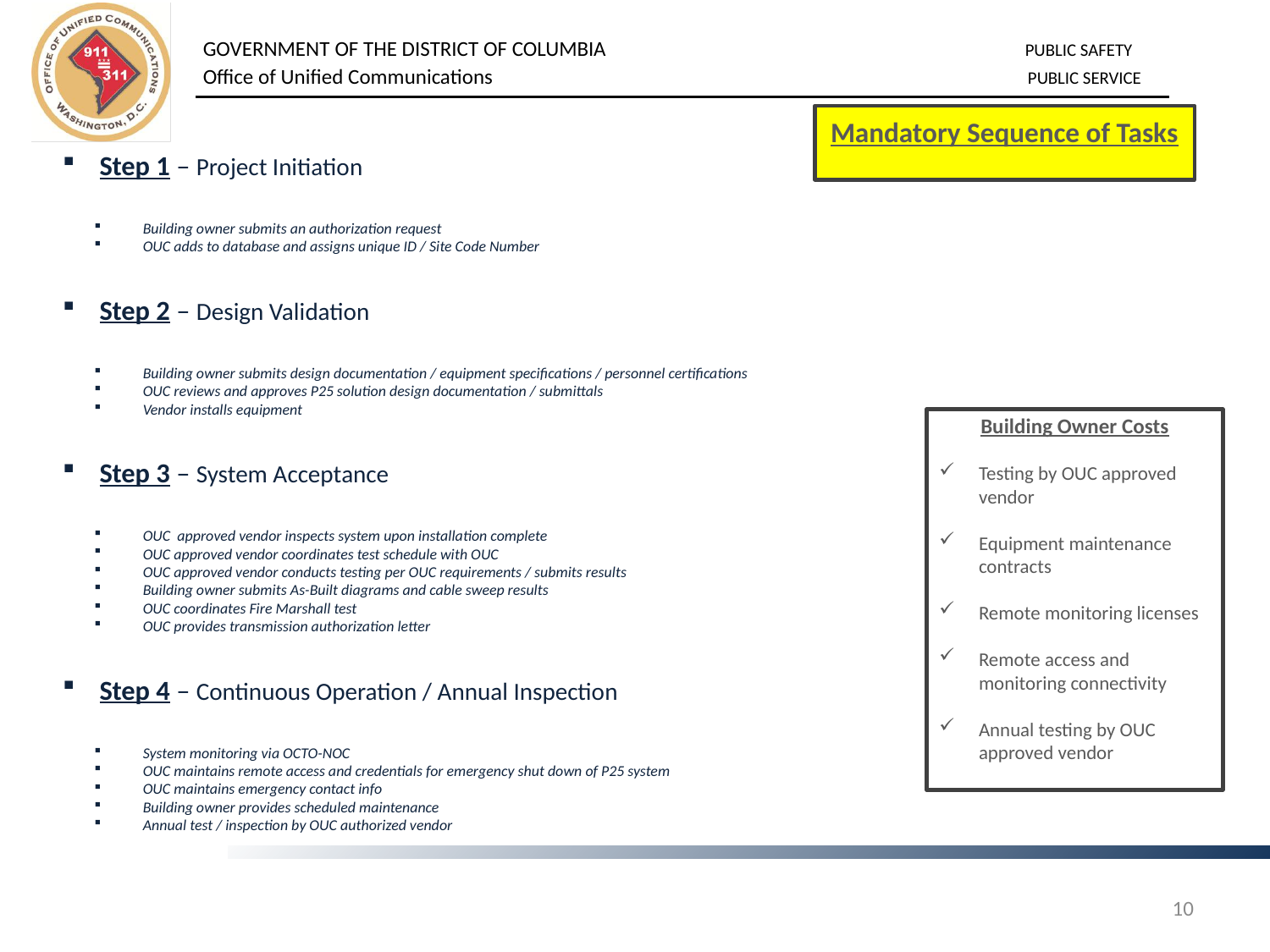

Mandatory Sequence of Tasks

Step 1 – Project Initiation

Building owner submits an authorization request
OUC adds to database and assigns unique ID / Site Code Number

Step 2 – Design Validation

Building owner submits design documentation / equipment specifications / personnel certifications
OUC reviews and approves P25 solution design documentation / submittals
Vendor installs equipment

Step 3 – System Acceptance

OUC  approved vendor inspects system upon installation complete
OUC approved vendor coordinates test schedule with OUC
OUC approved vendor conducts testing per OUC requirements / submits results
Building owner submits As-Built diagrams and cable sweep results
OUC coordinates Fire Marshall test
OUC provides transmission authorization letter

Step 4 – Continuous Operation / Annual Inspection

System monitoring via OCTO-NOC
OUC maintains remote access and credentials for emergency shut down of P25 system
OUC maintains emergency contact info
Building owner provides scheduled maintenance
Annual test / inspection by OUC authorized vendor

Building Owner Costs

Testing by OUC approved vendor

Equipment maintenance contracts

Remote monitoring licenses

Remote access and monitoring connectivity

Annual testing by OUC approved vendor

10